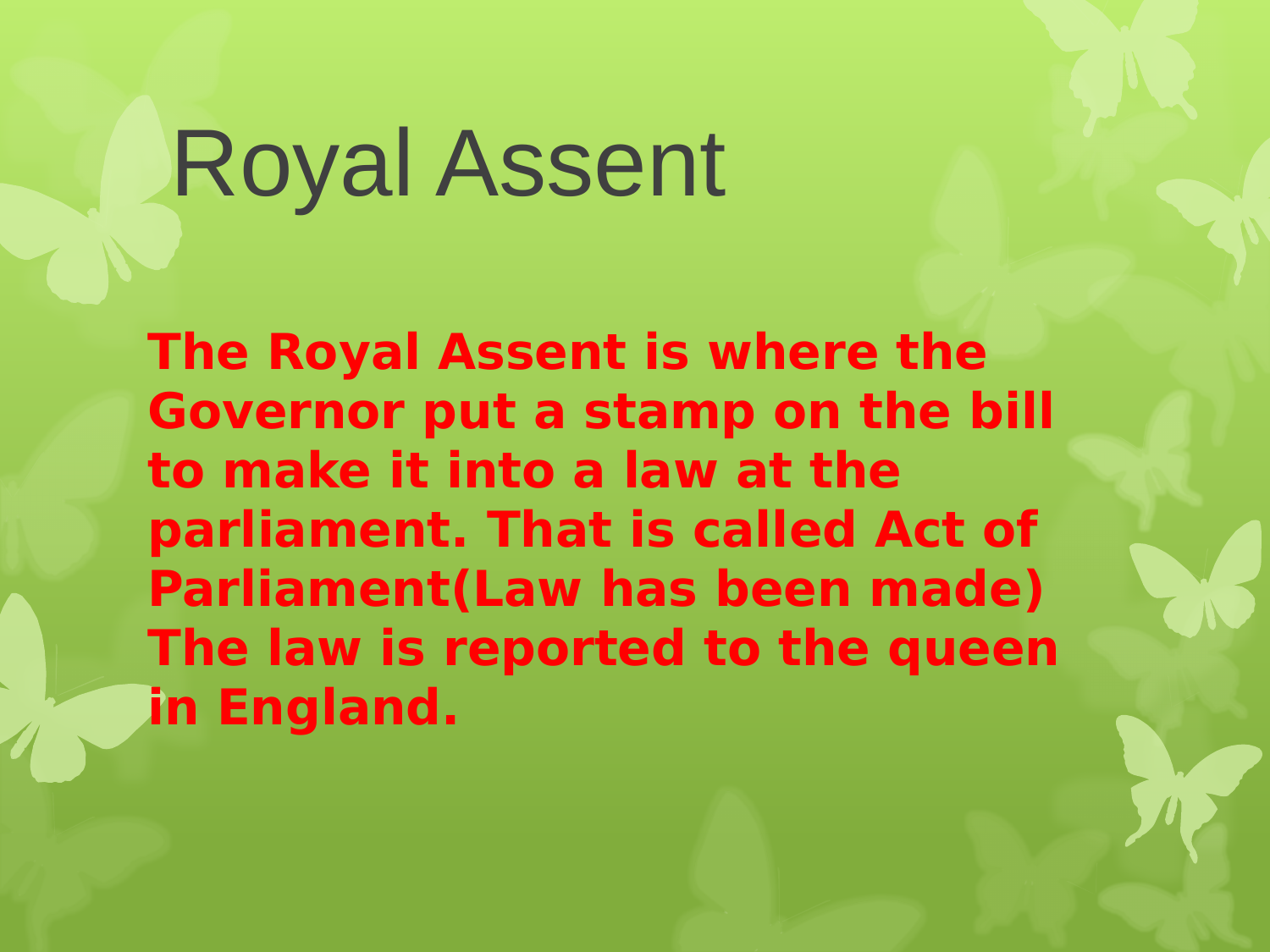

# Royal Assent
The Royal Assent is where the Governor put a stamp on the bill to make it into a law at the parliament. That is called Act of Parliament(Law has been made) The law is reported to the queen in England.